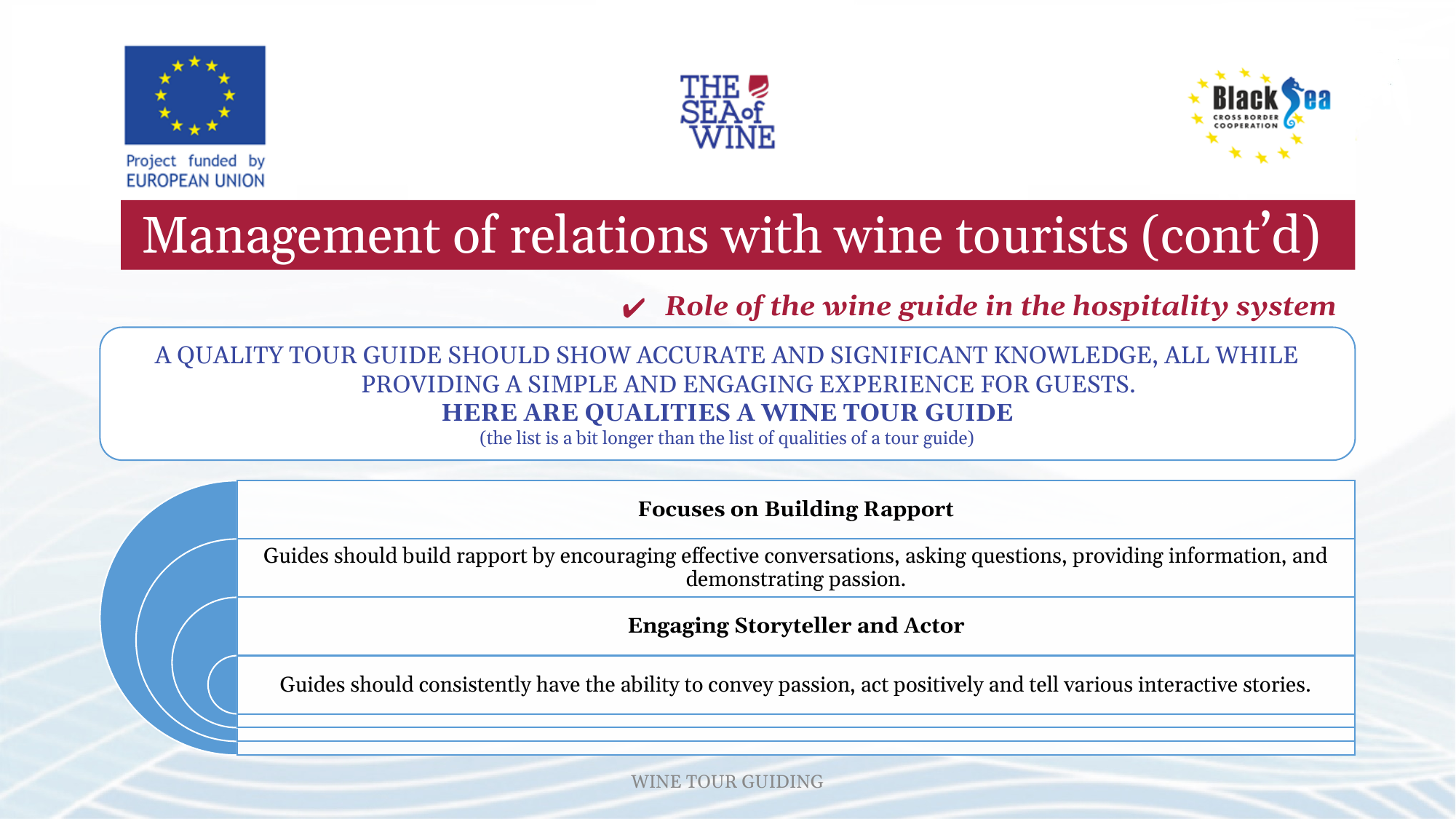

# Management of relations with wine tourists (cont’d)
Role of the wine guide in the hospitality system
A QUALITY TOUR GUIDE SHOULD SHOW ACCURATE AND SIGNIFICANT KNOWLEDGE, ALL WHILE PROVIDING A SIMPLE AND ENGAGING EXPERIENCE FOR GUESTS.
HERE ARE QUALITIES A WINE TOUR GUIDE
(the list is a bit longer than the list of qualities of a tour guide)

Focuses on Building Rapport

Guides should build rapport by encouraging effective conversations, asking questions, providing information, and demonstrating passion.

Engaging Storyteller and Actor

Guides should consistently have the ability to convey passion, act positively and tell various interactive stories.
WINE TOUR GUIDING